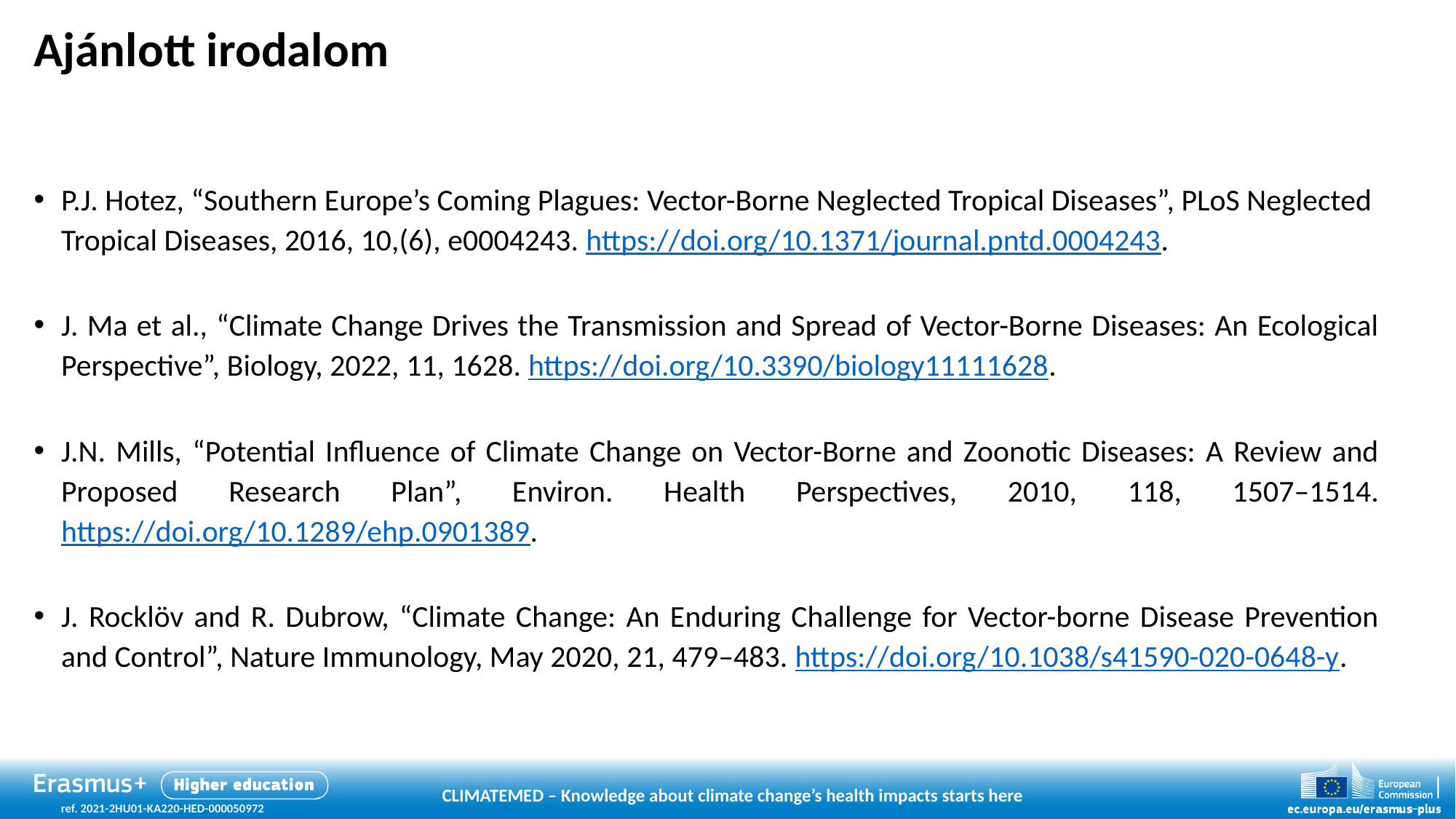

# Ajánlott irodalom
P.J. Hotez, “Southern Europe’s Coming Plagues: Vector-Borne Neglected Tropical Diseases”, PLoS Neglected  Tropical Diseases, 2016, 10,(6), e0004243. https://doi.org/10.1371/journal.pntd.0004243.
J. Ma et al., “Climate Change Drives the Transmission and Spread of Vector-Borne Diseases: An Ecological Perspective”, Biology, 2022, 11, 1628. https://doi.org/10.3390/biology11111628.
J.N. Mills, “Potential Influence of Climate Change on Vector-Borne and Zoonotic Diseases: A Review and Proposed Research Plan”, Environ. Health Perspectives, 2010, 118, 1507–1514. https://doi.org/10.1289/ehp.0901389.
J. Rocklöv and R. Dubrow, “Climate Change: An Enduring Challenge for Vector-borne Disease Prevention and Control”, Nature Immunology, May 2020, 21, 479–483. https://doi.org/10.1038/s41590-020-0648-y.